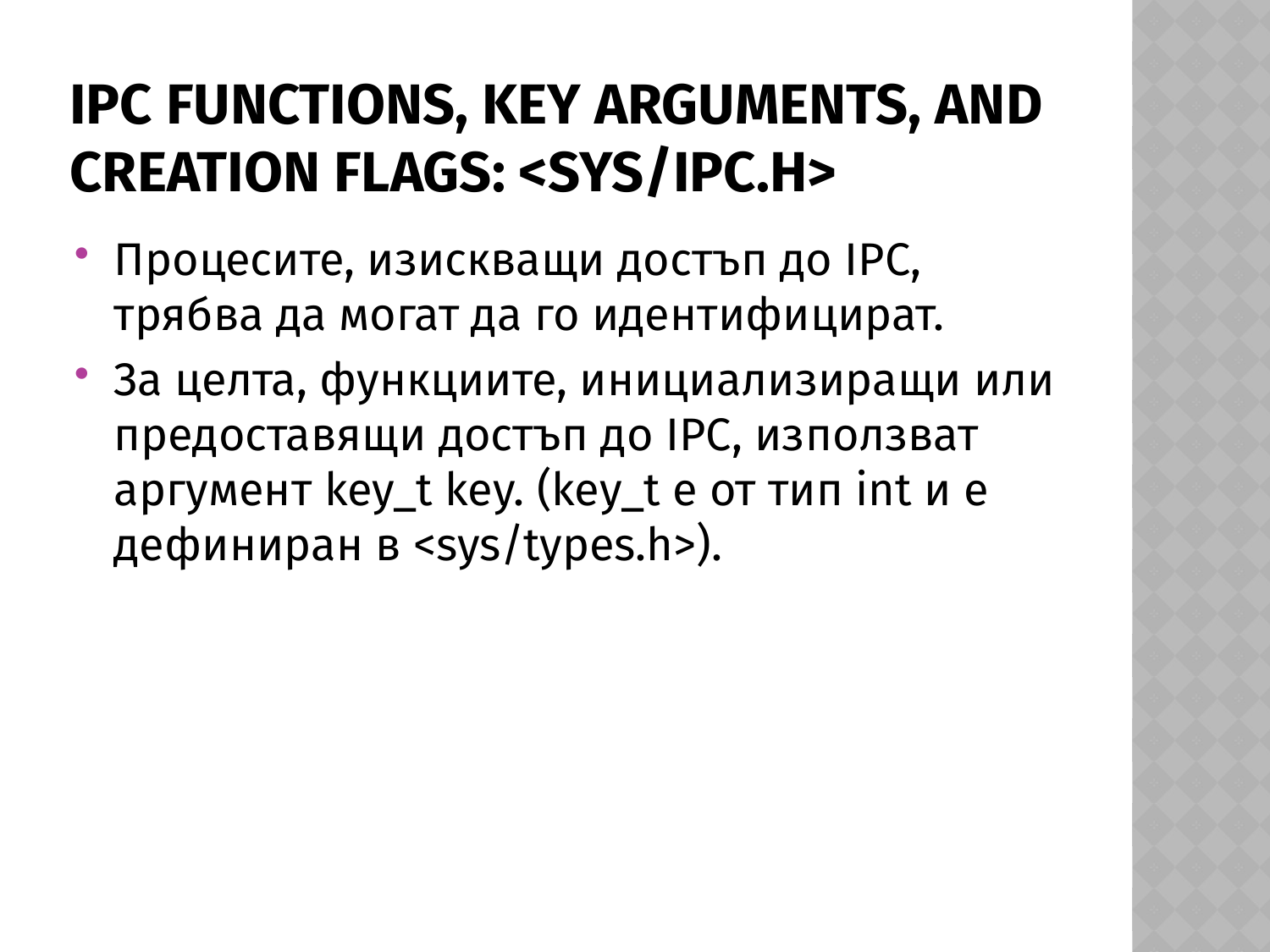

# IPC Functions, Key Arguments, and Creation Flags: <sys/ipc.h>
Процесите, изискващи достъп до IPC, трябва да могат да го идентифицират.
За целта, функциите, инициализиращи или предоставящи достъп до IPC, използват аргумент key_t key. (key_t е от тип int и е дефиниран в <sys/types.h>).